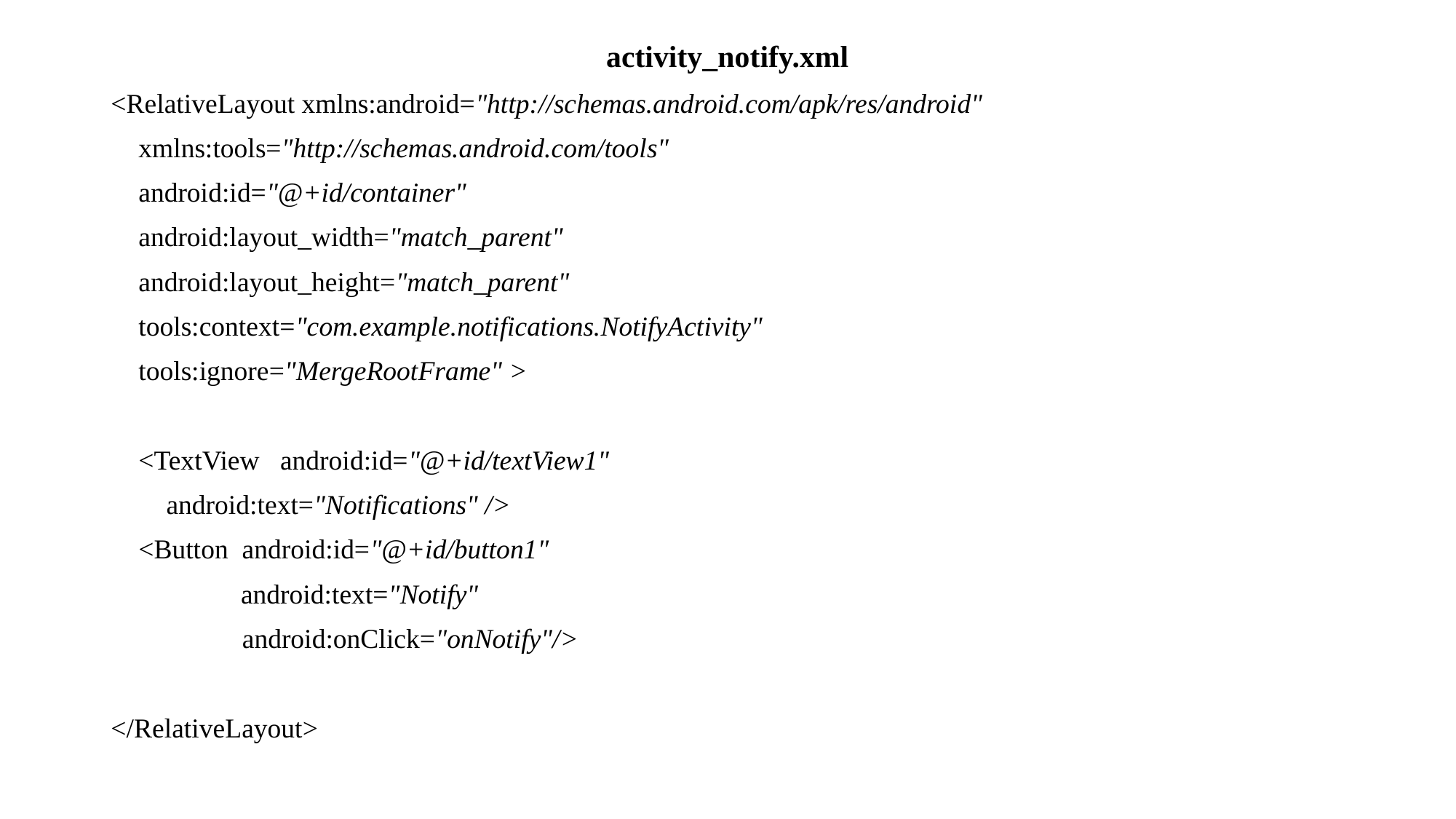

activity_notify.xml
<RelativeLayout xmlns:android="http://schemas.android.com/apk/res/android"
    xmlns:tools="http://schemas.android.com/tools"
    android:id="@+id/container"
    android:layout_width="match_parent"
    android:layout_height="match_parent"
    tools:context="com.example.notifications.NotifyActivity"
    tools:ignore="MergeRootFrame" >

    <TextView   android:id="@+id/textView1"
        android:text="Notifications" />
    <Button  android:id="@+id/button1"
	   android:text="Notify"
                   android:onClick="onNotify"/>

</RelativeLayout>